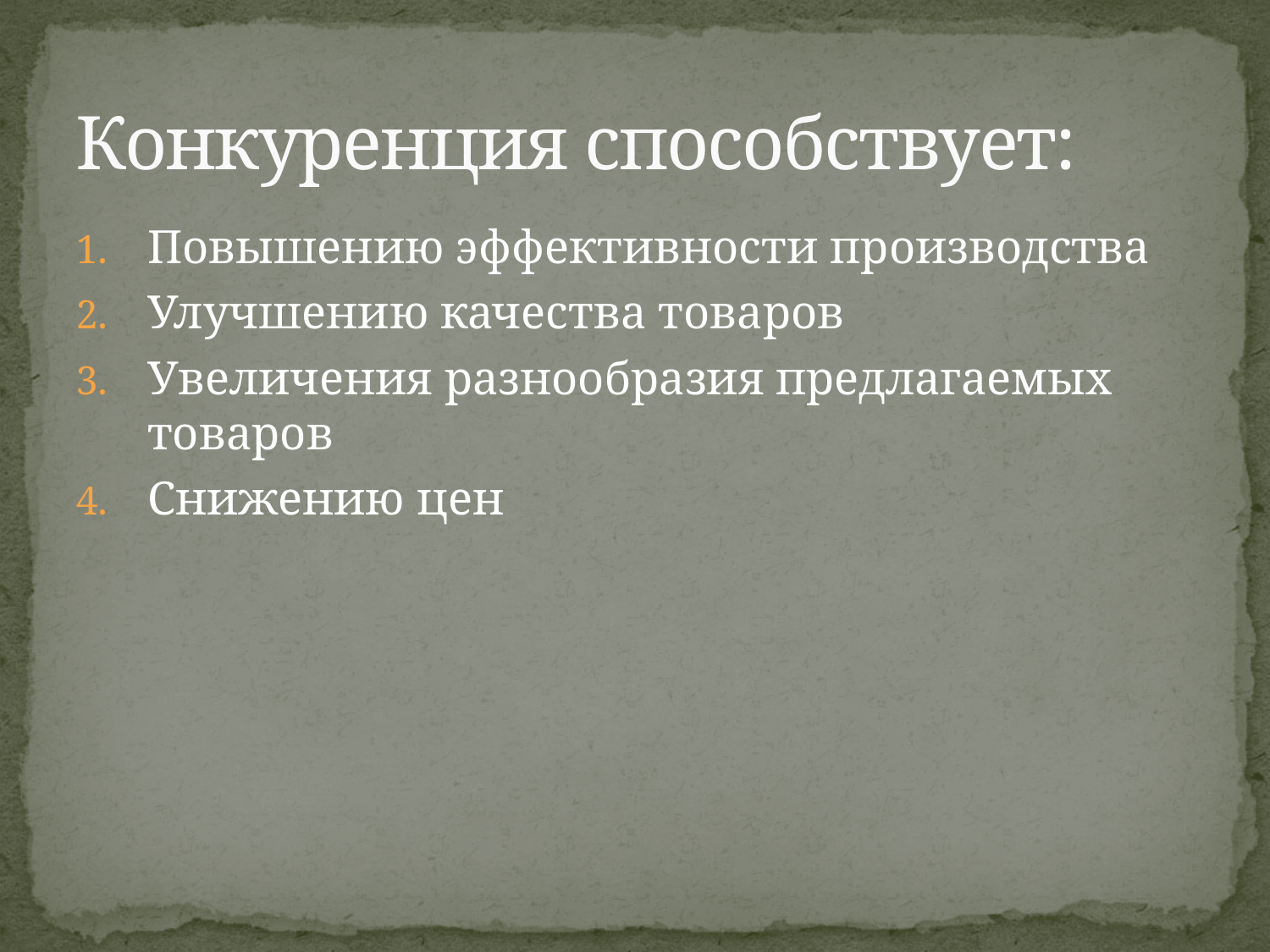

# Конкуренция способствует:
Повышению эффективности производства
Улучшению качества товаров
Увеличения разнообразия предлагаемых товаров
Снижению цен